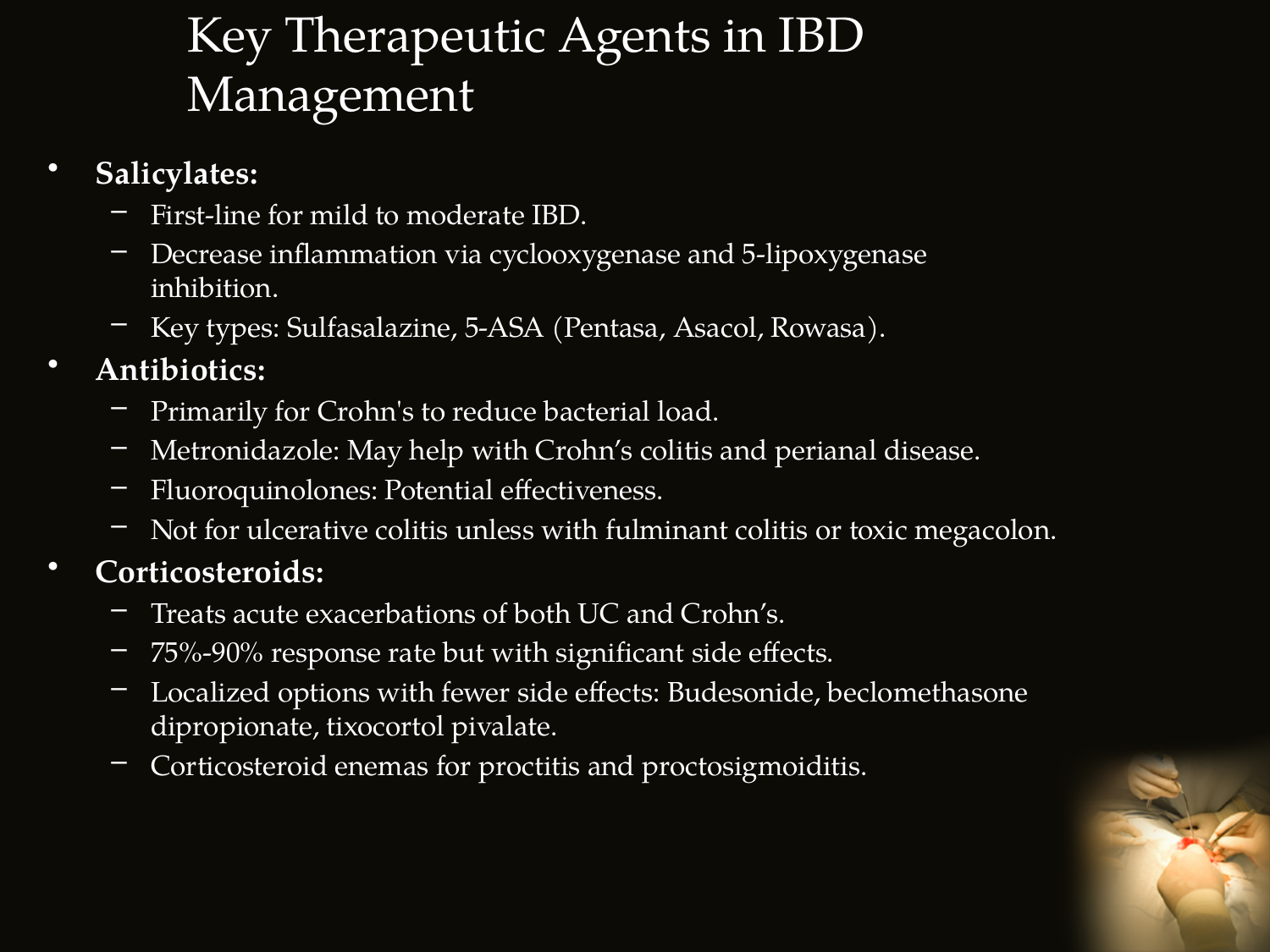

# Key Therapeutic Agents in IBD Management
Salicylates:
First-line for mild to moderate IBD.
Decrease inflammation via cyclooxygenase and 5-lipoxygenase inhibition.
Key types: Sulfasalazine, 5-ASA (Pentasa, Asacol, Rowasa).
Antibiotics:
Primarily for Crohn's to reduce bacterial load.
Metronidazole: May help with Crohn’s colitis and perianal disease.
Fluoroquinolones: Potential effectiveness.
Not for ulcerative colitis unless with fulminant colitis or toxic megacolon.
Corticosteroids:
Treats acute exacerbations of both UC and Crohn’s.
75%-90% response rate but with significant side effects.
Localized options with fewer side effects: Budesonide, beclomethasone dipropionate, tixocortol pivalate.
Corticosteroid enemas for proctitis and proctosigmoiditis.